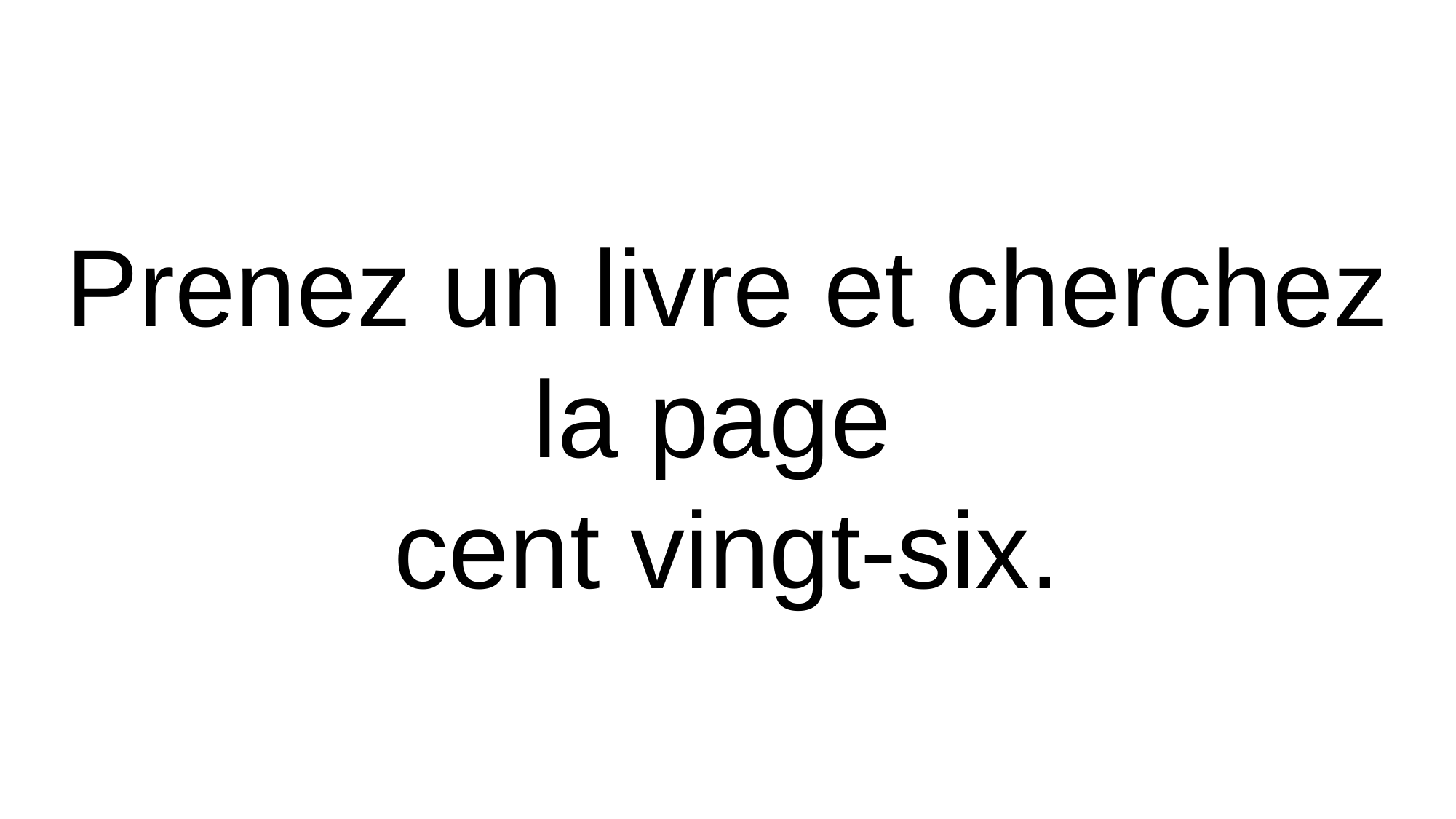

Prenez un livre et cherchez la page
cent vingt-six.